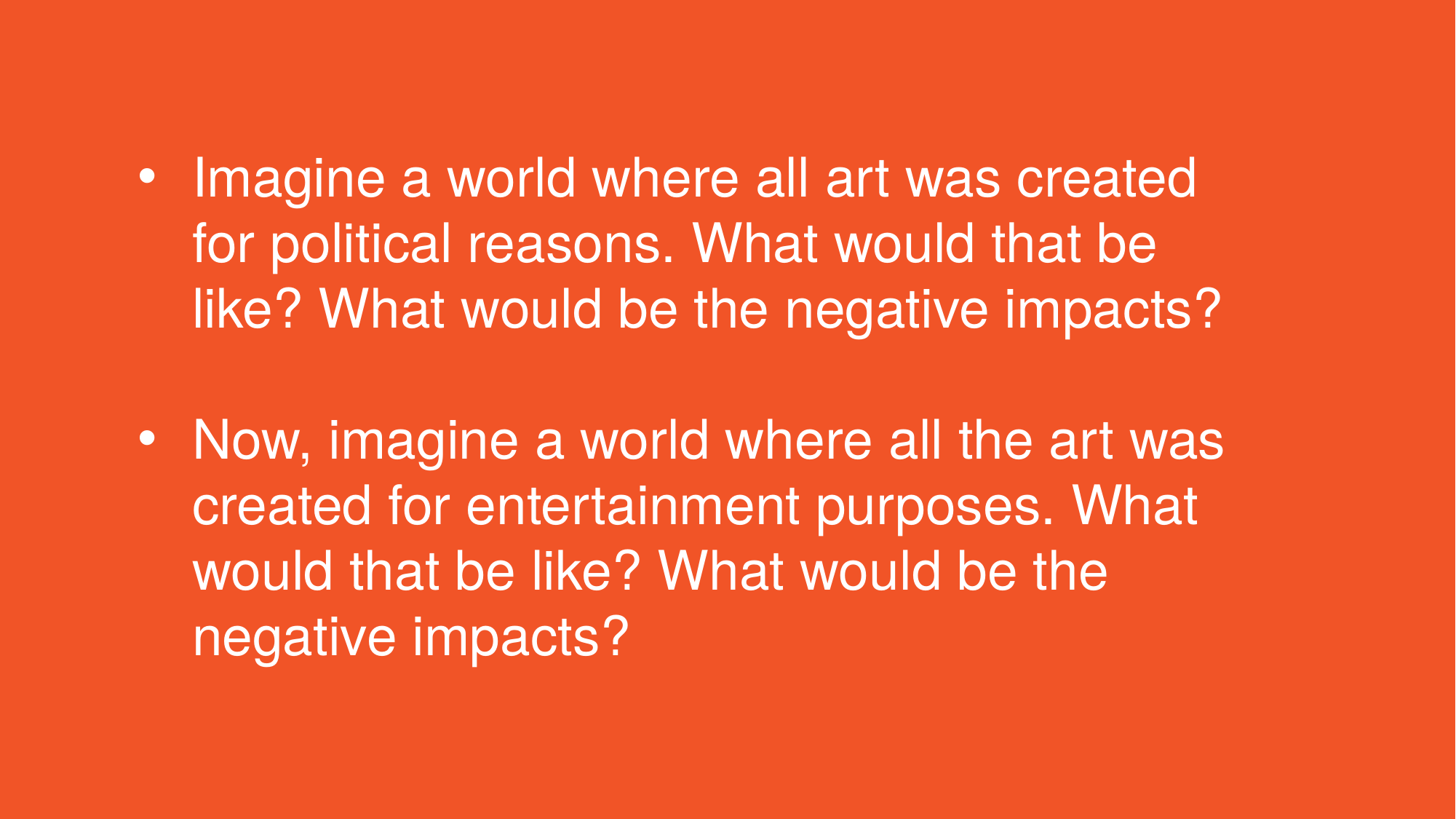

Imagine a world where all art was created for political reasons. What would that be like? What would be the negative impacts?

Now, imagine a world where all the art was created for entertainment purposes. What would that be like? What would be the negative impacts?